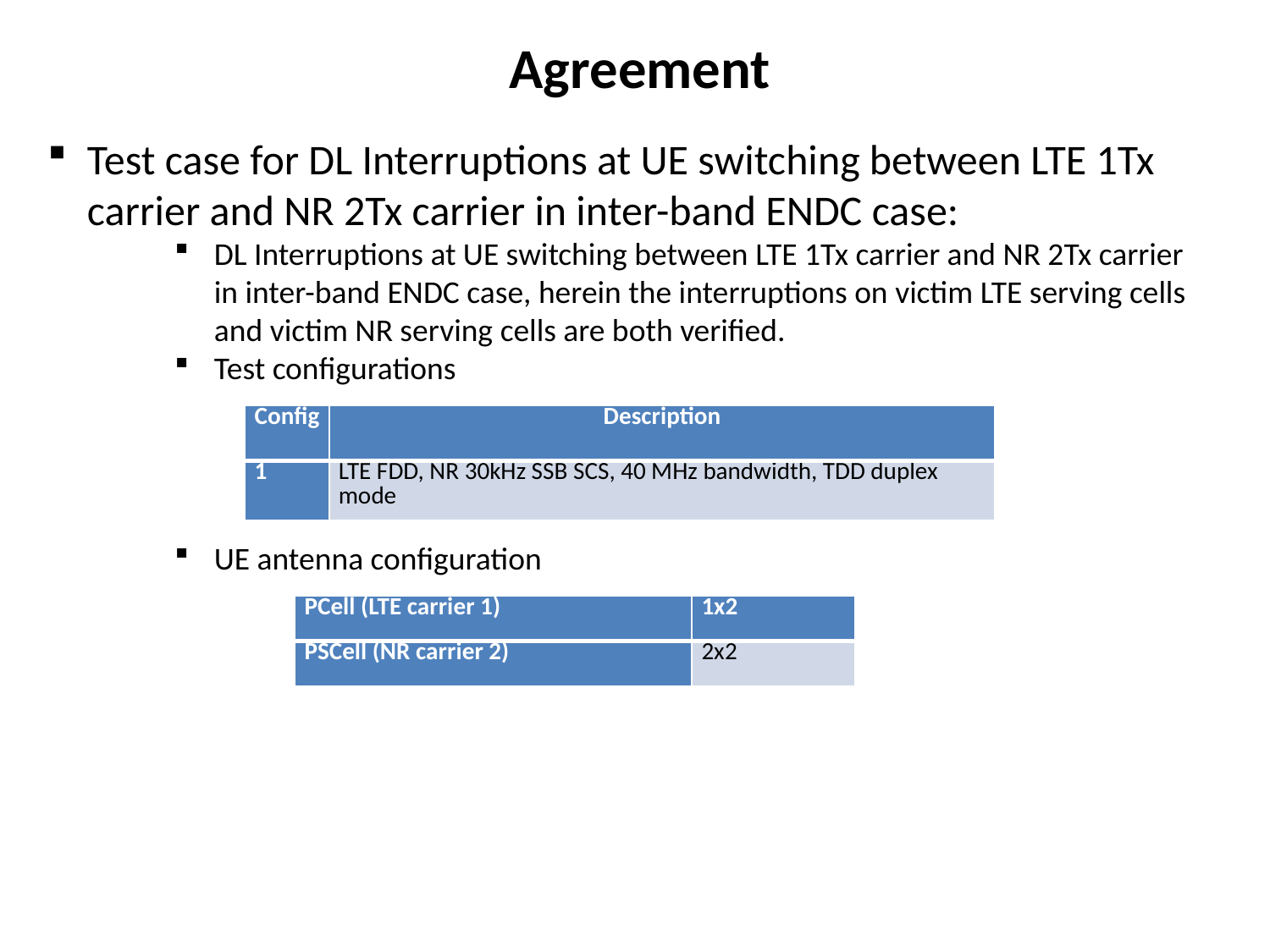

# Agreement
Test case for DL Interruptions at UE switching between LTE 1Tx carrier and NR 2Tx carrier in inter-band ENDC case:
DL Interruptions at UE switching between LTE 1Tx carrier and NR 2Tx carrier in inter-band ENDC case, herein the interruptions on victim LTE serving cells and victim NR serving cells are both verified.
Test configurations

UE antenna configuration

| Config | Description |
| --- | --- |
| 1 | LTE FDD, NR 30kHz SSB SCS, 40 MHz bandwidth, TDD duplex mode |
| PCell (LTE carrier 1) | 1x2 |
| --- | --- |
| PSCell (NR carrier 2) | 2x2 |